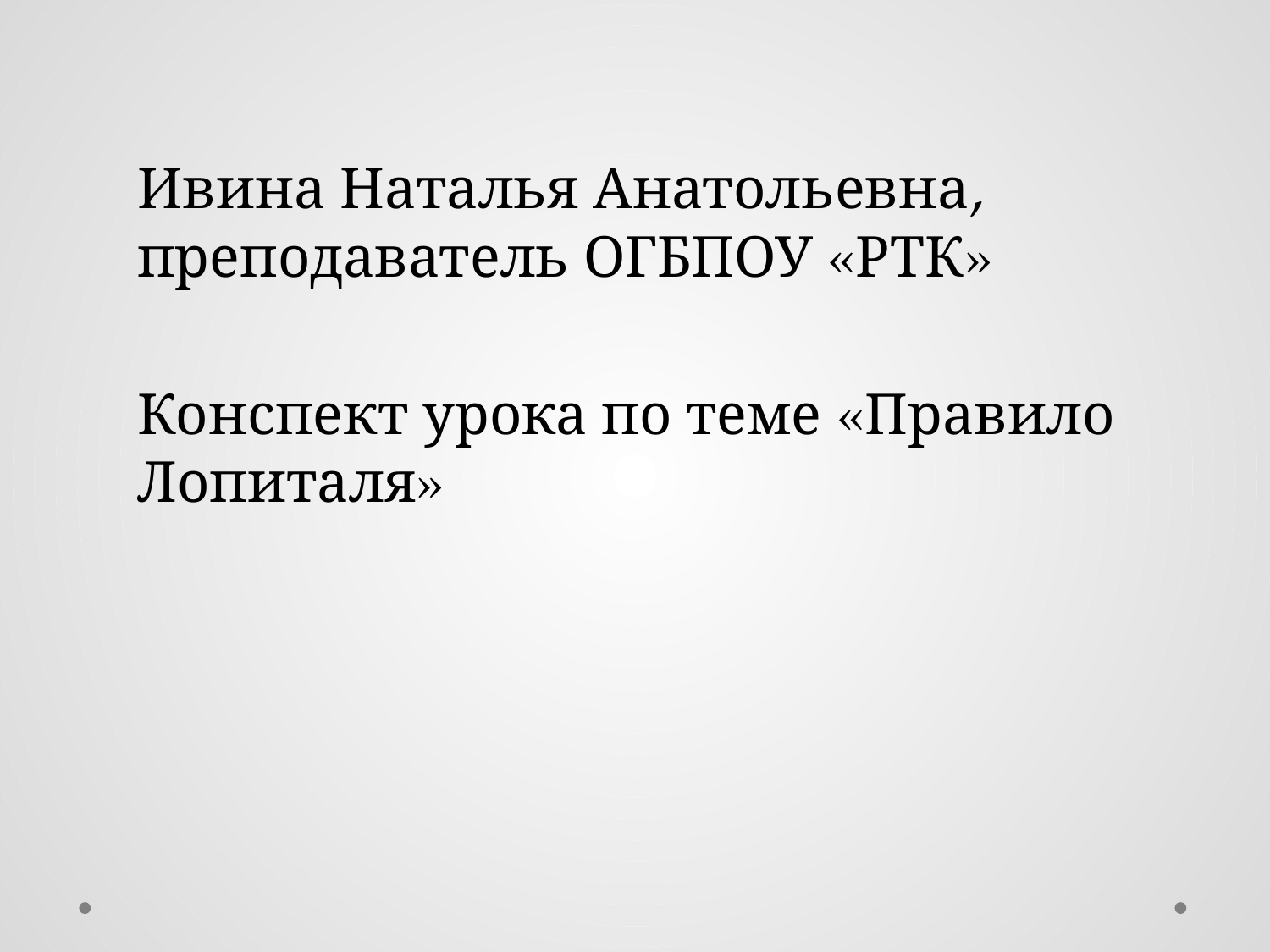

Ивина Наталья Анатольевна, преподаватель ОГБПОУ «РТК»

Конспект урока по теме «Правило Лопиталя»